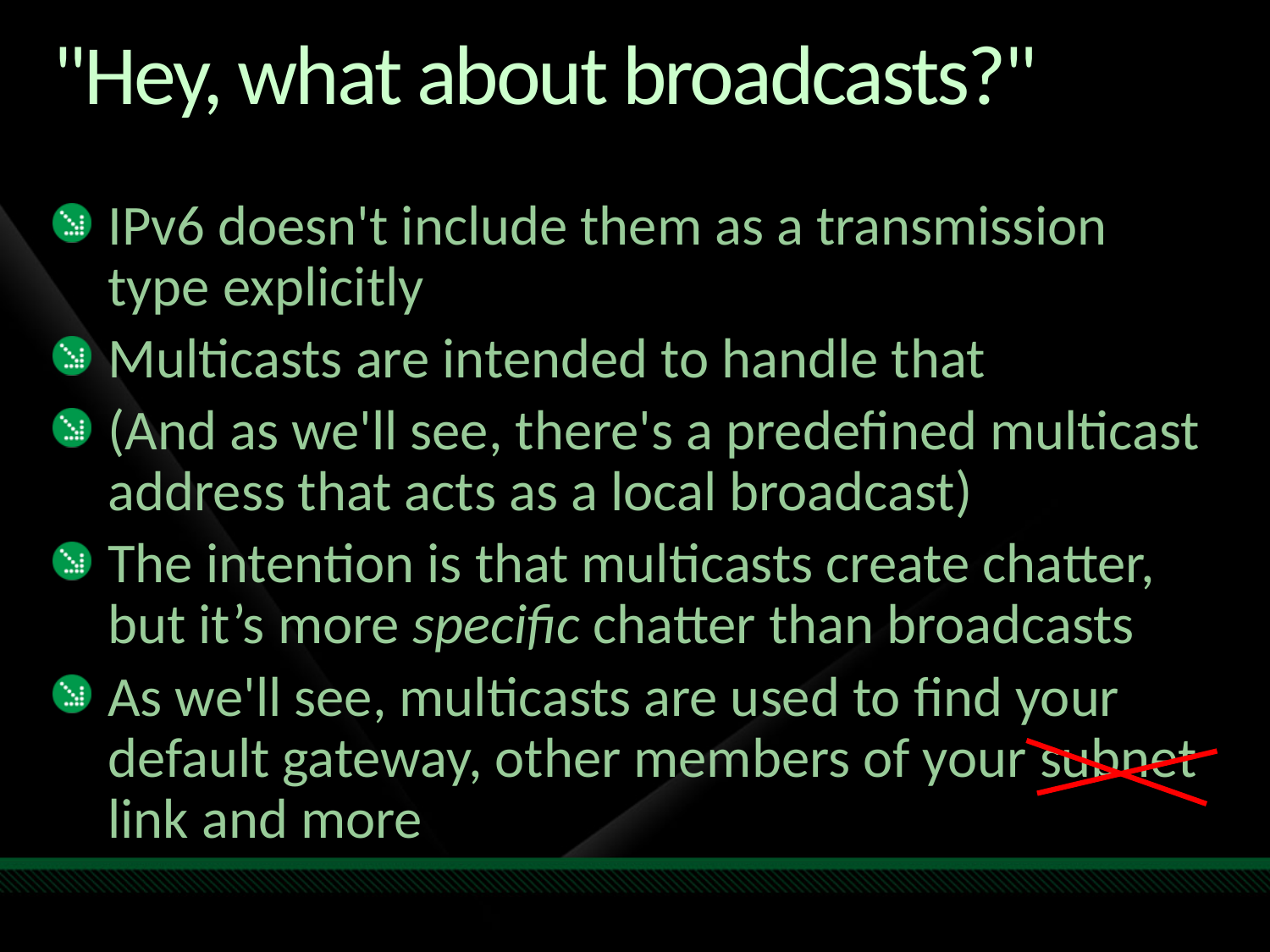

# "Hey, what about broadcasts?"
IPv6 doesn't include them as a transmission type explicitly
Multicasts are intended to handle that
(And as we'll see, there's a predefined multicast address that acts as a local broadcast)
The intention is that multicasts create chatter, but it’s more specific chatter than broadcasts
As we'll see, multicasts are used to find your default gateway, other members of your subnet link and more